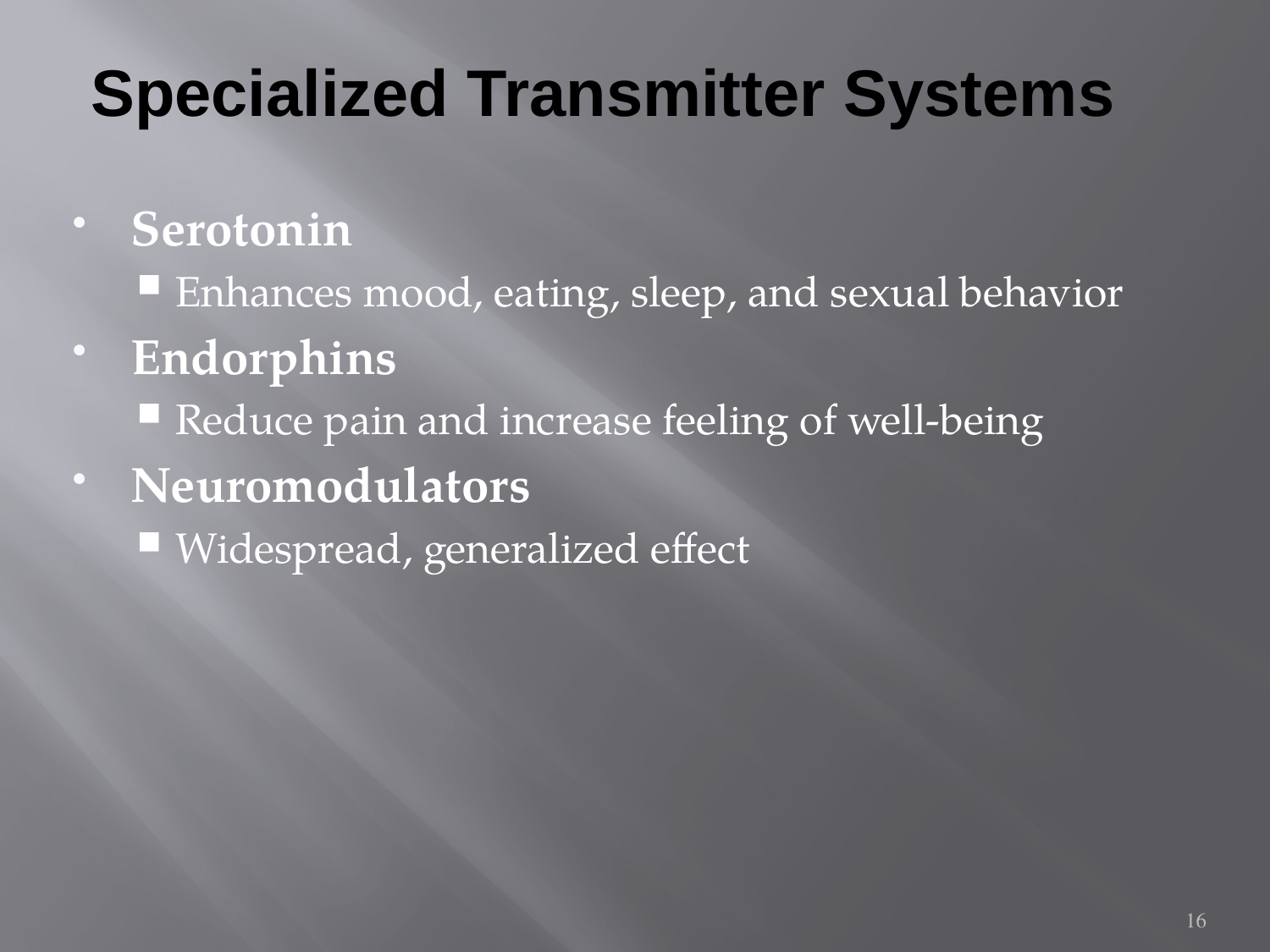

# Specialized Transmitter Systems
Serotonin
Enhances mood, eating, sleep, and sexual behavior
Endorphins
Reduce pain and increase feeling of well-being
Neuromodulators
Widespread, generalized effect
16